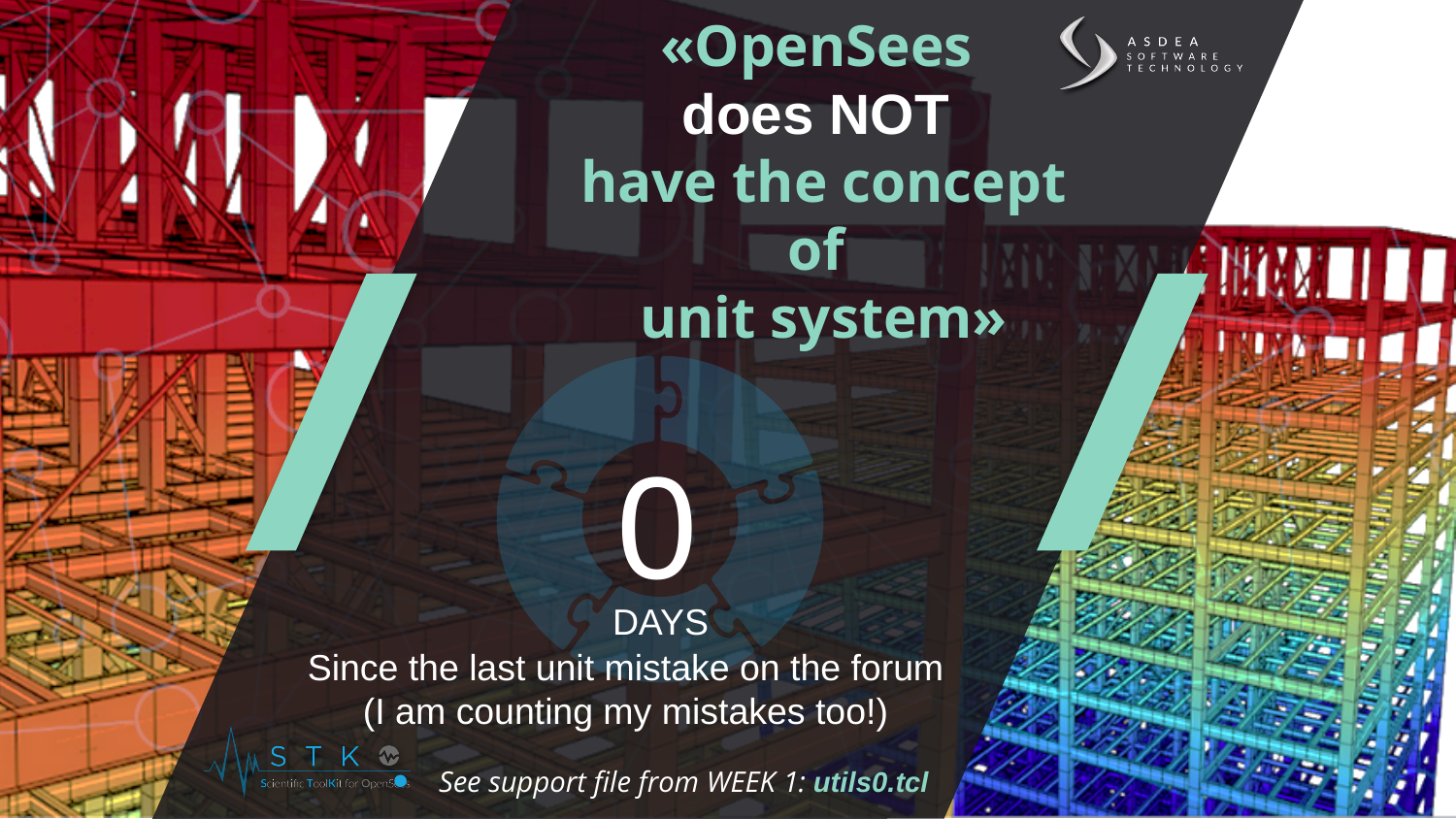

# «OpenSees does NOT have the concept of unit system»

0
DAYS
Since the last unit mistake on the forum
(I am counting my mistakes too!)
See support file from WEEK 1: utils0.tcl